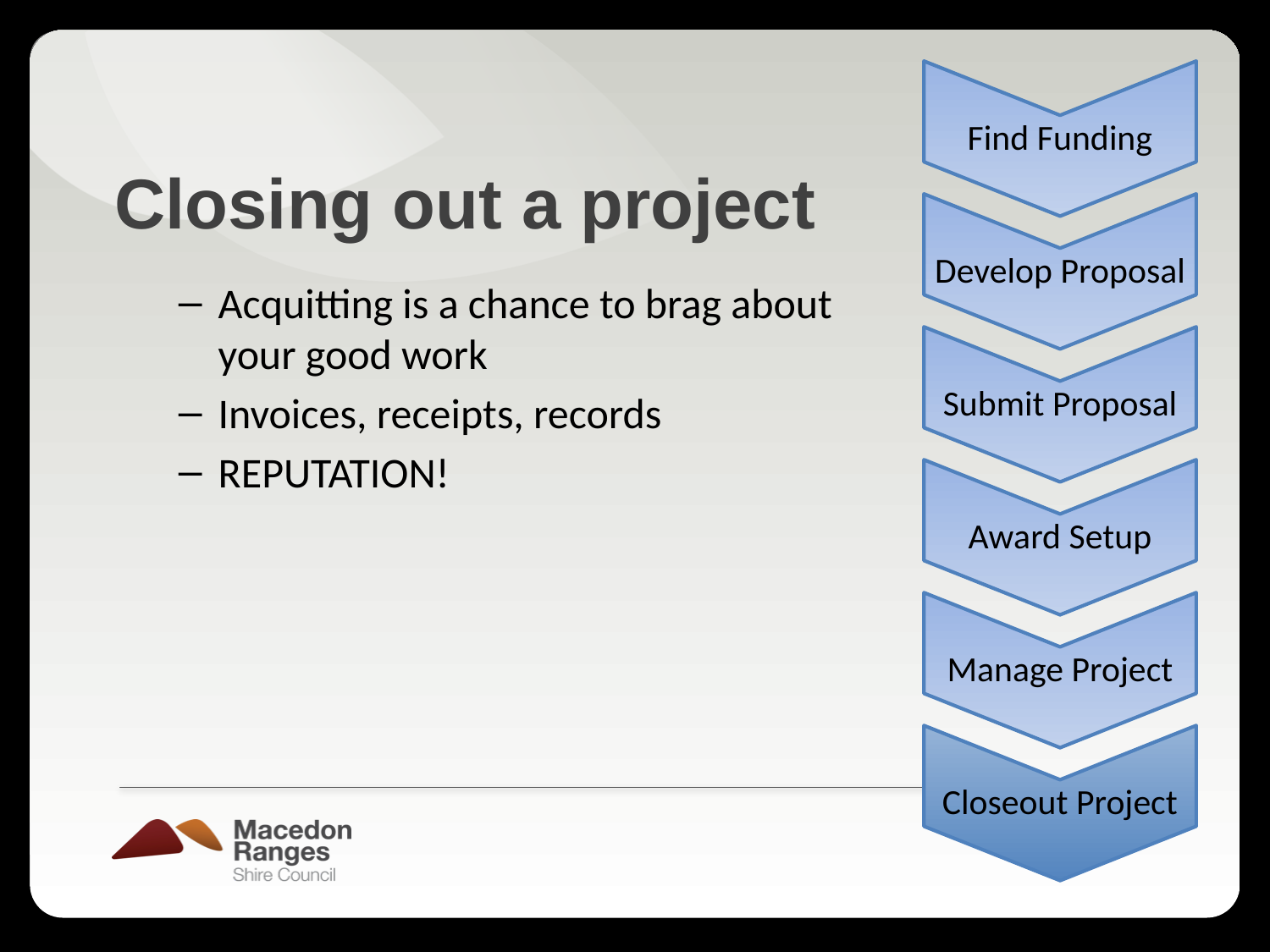

Find Funding
Develop Proposal
Submit Proposal
Award Setup
Manage Project
Closeout Project
# Closing out a project
Acquitting is a chance to brag about your good work
Invoices, receipts, records
REPUTATION!